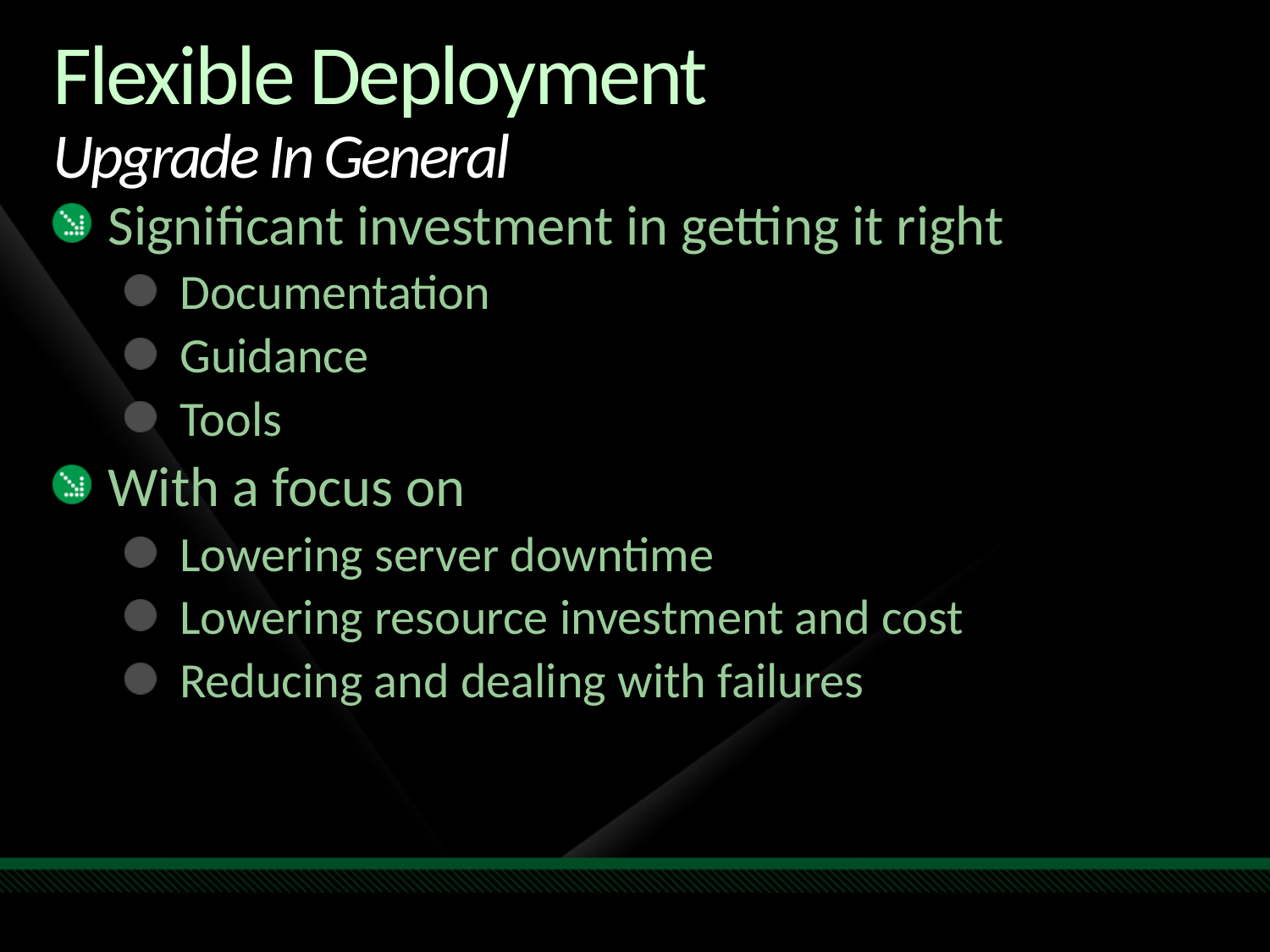

# Flexible Deployment Upgrade In General
Significant investment in getting it right
Documentation
Guidance
Tools
With a focus on
Lowering server downtime
Lowering resource investment and cost
Reducing and dealing with failures